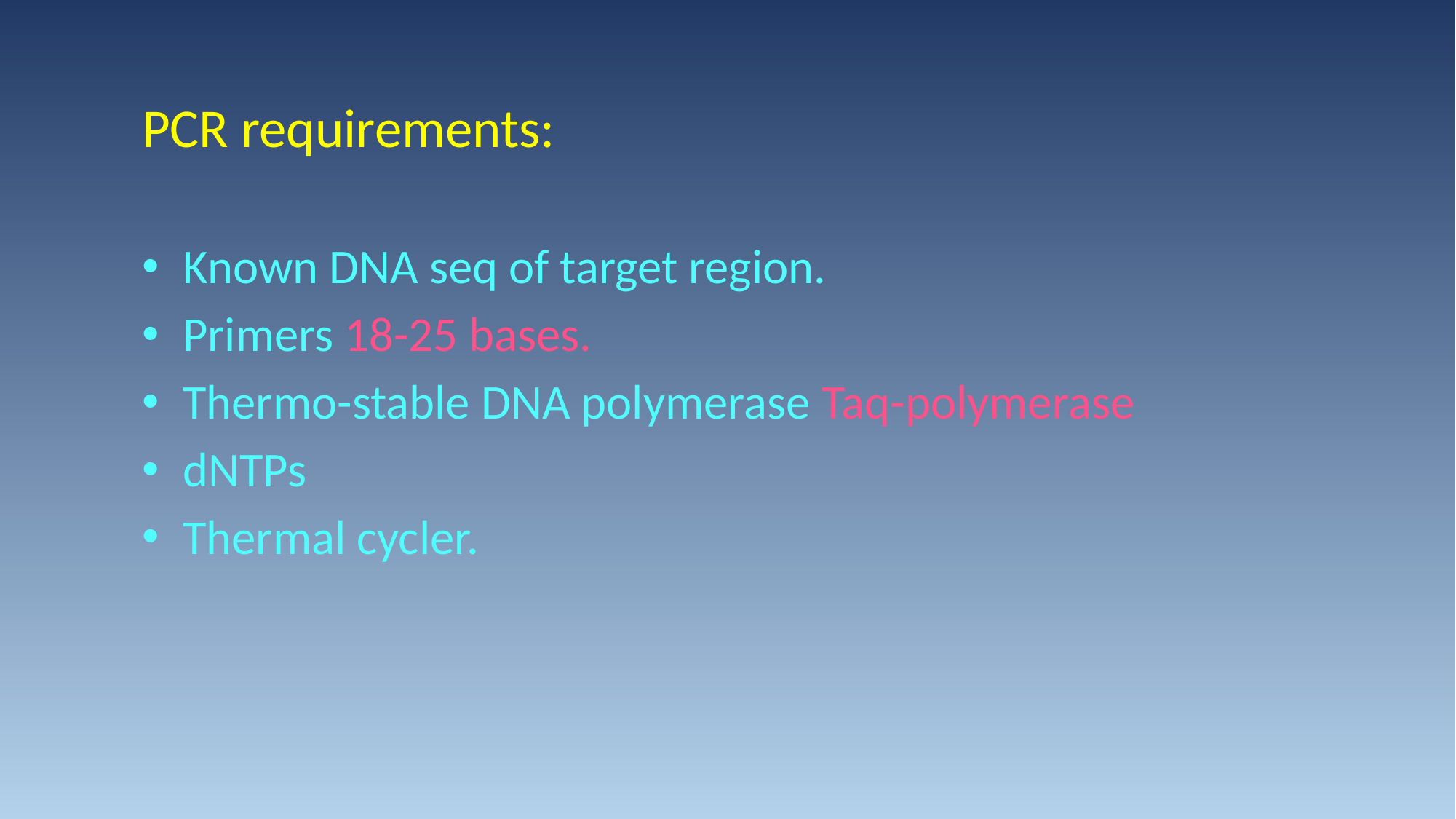

PCR requirements:

Known DNA seq of target region.
Primers 18-25 bases.
Thermo-stable DNA polymerase Taq-polymerase
dNTPs
Thermal cycler.